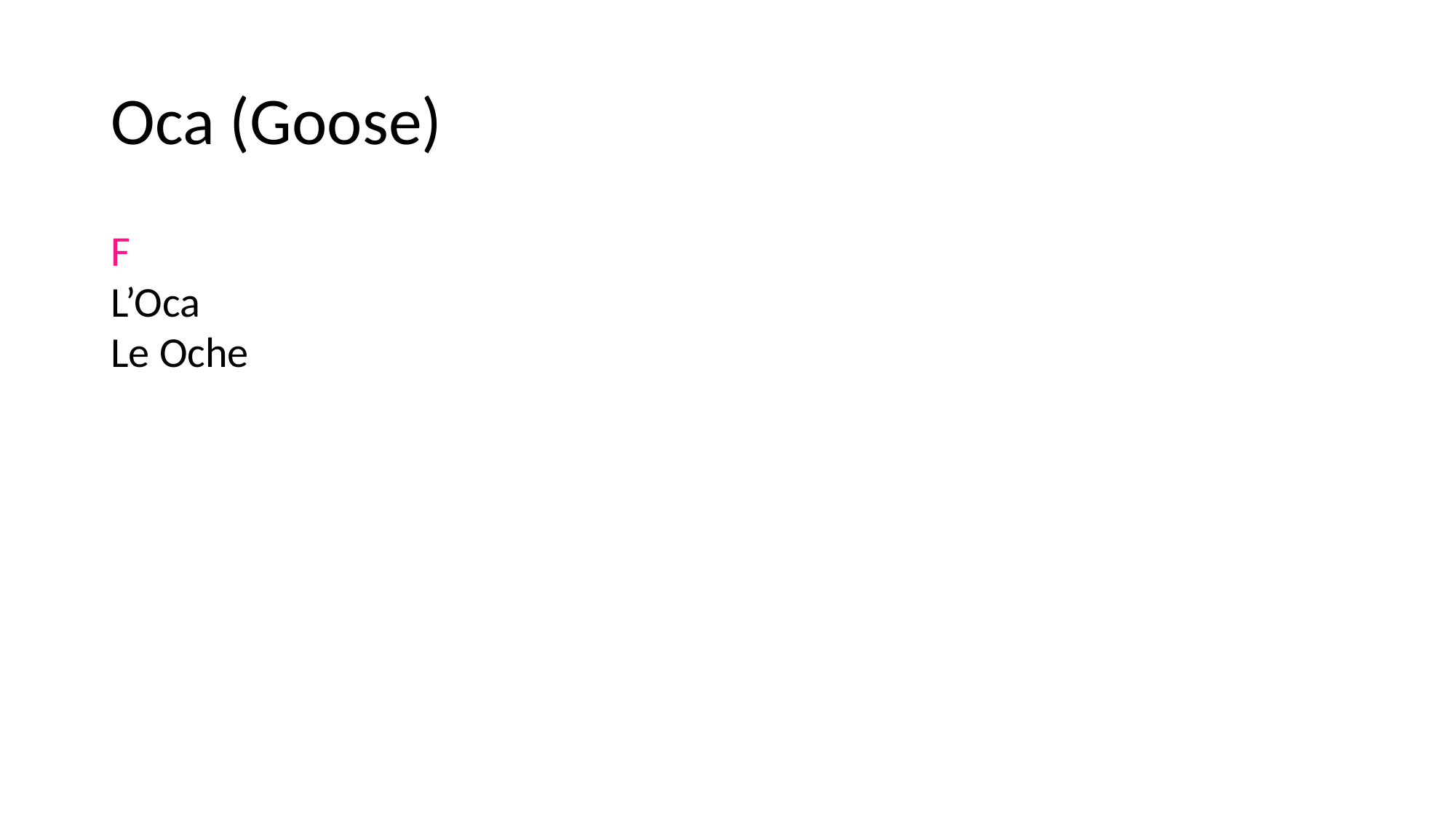

# Oca (Goose)
F
L’Oca
Le Oche